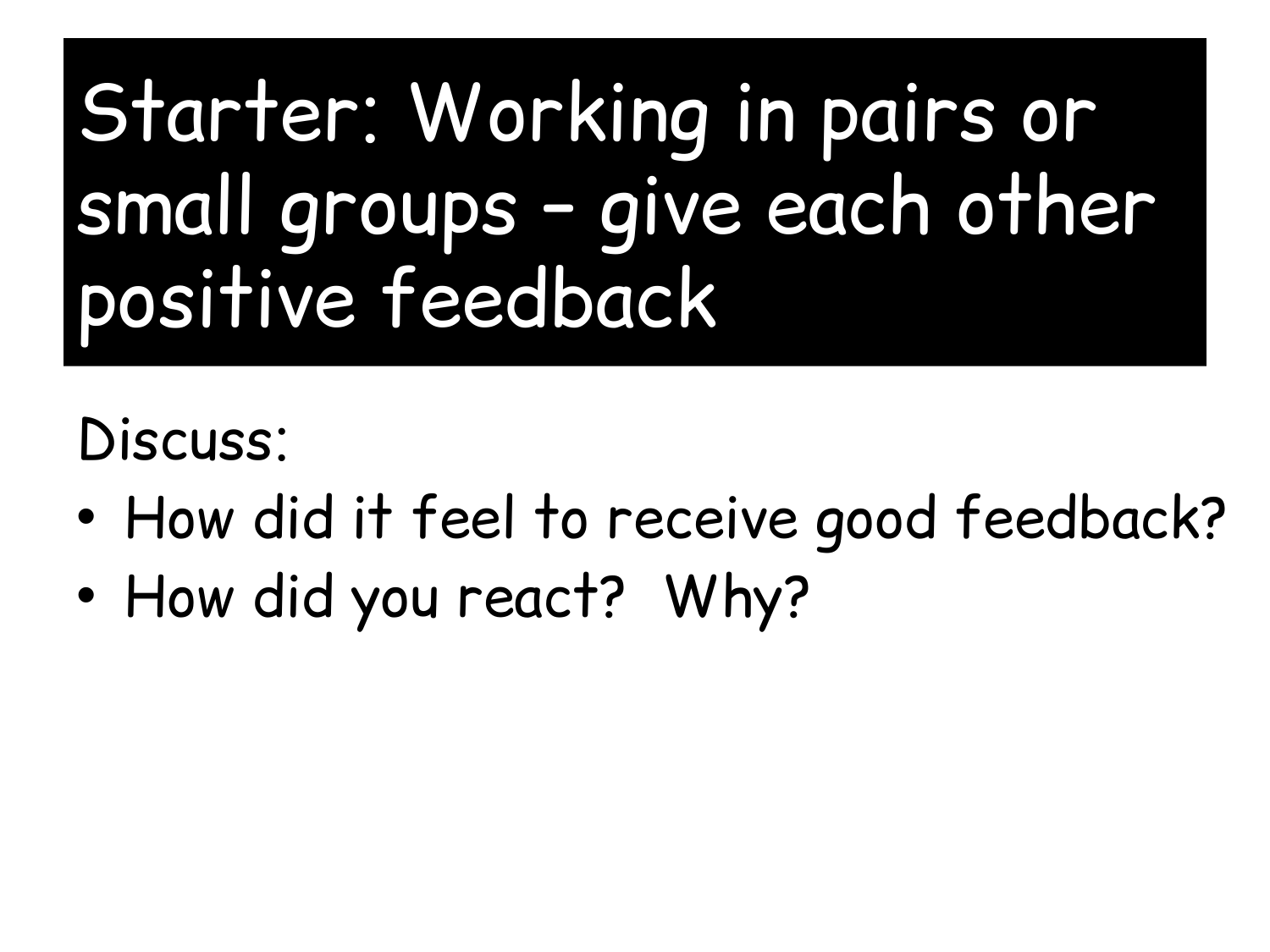

# Starter: Working in pairs or small groups – give each other positive feedback
Discuss:
How did it feel to receive good feedback?
How did you react?  Why?